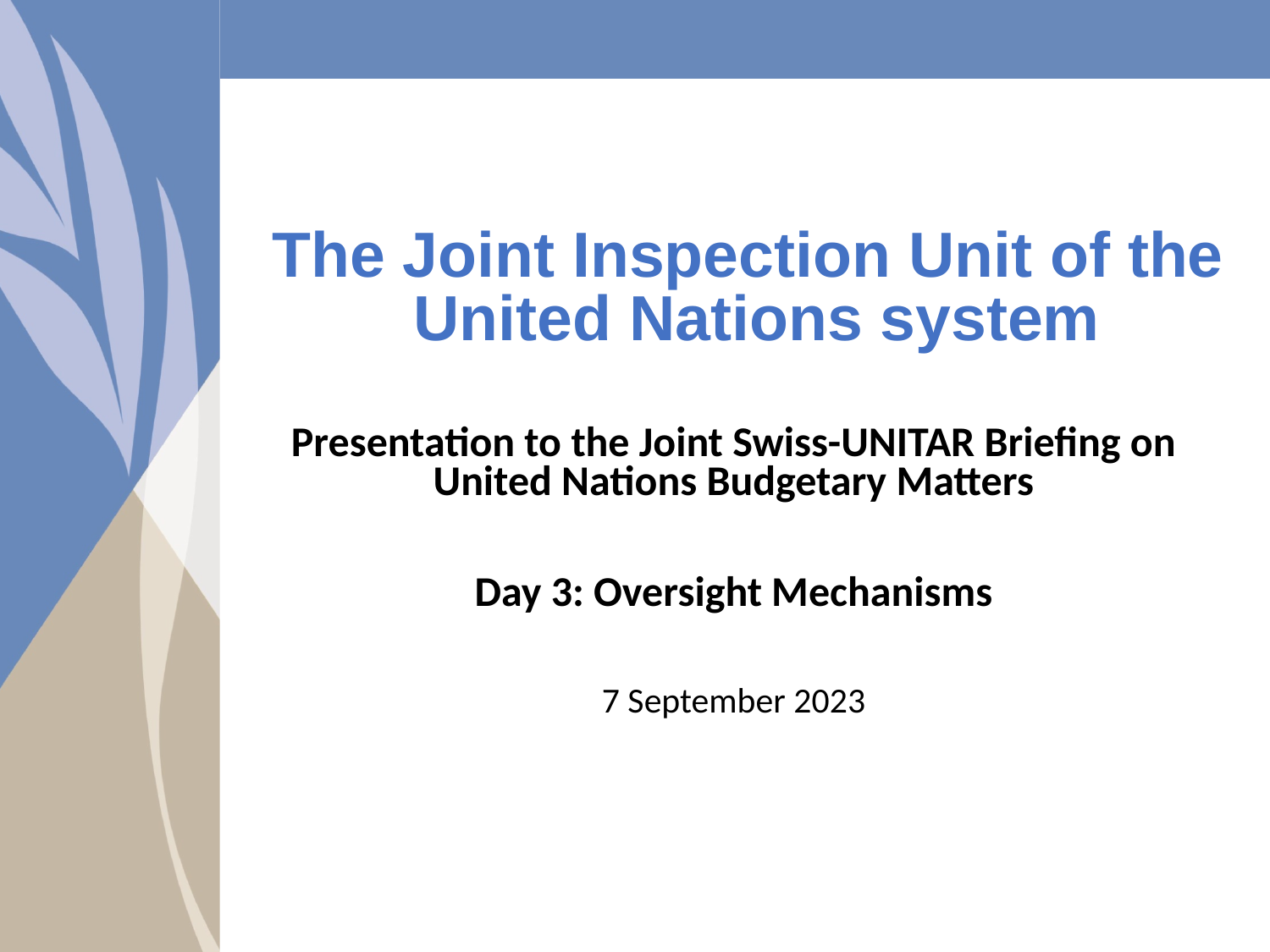

# The Joint Inspection Unit of the United Nations system

Presentation to the Joint Swiss-UNITAR Briefing on United Nations Budgetary Matters

Day 3: Oversight Mechanisms

7 September 2023